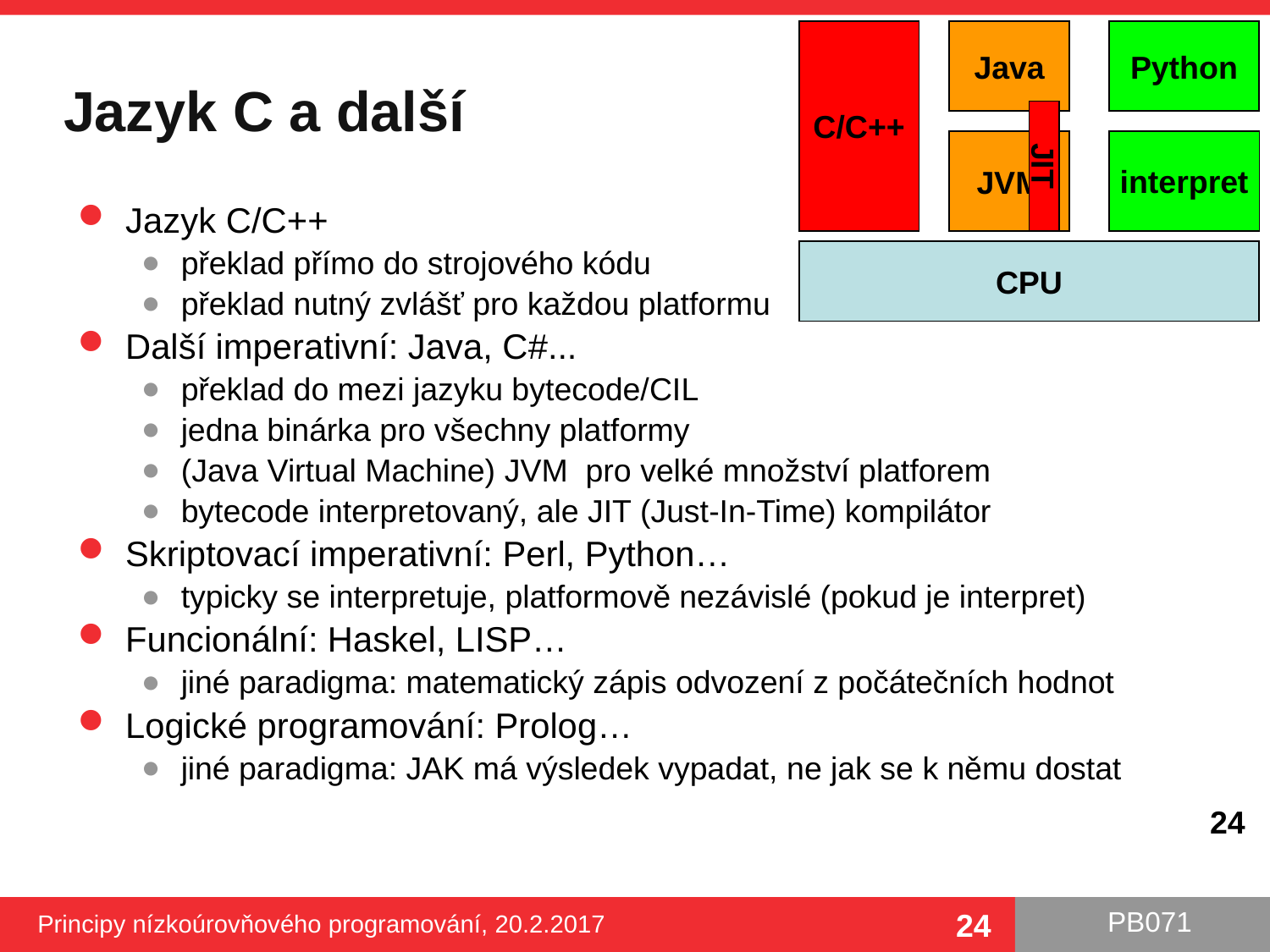

C/C++
Java
Python
# Jazyk C a další
JIT
interpret
JVM
Jazyk C/C++
překlad přímo do strojového kódu
překlad nutný zvlášť pro každou platformu
Další imperativní: Java, C#...
překlad do mezi jazyku bytecode/CIL
jedna binárka pro všechny platformy
(Java Virtual Machine) JVM  pro velké množství platforem
bytecode interpretovaný, ale JIT (Just-In-Time) kompilátor
Skriptovací imperativní: Perl, Python…
typicky se interpretuje, platformově nezávislé (pokud je interpret)
Funcionální: Haskel, LISP…
jiné paradigma: matematický zápis odvození z počátečních hodnot
Logické programování: Prolog…
jiné paradigma: JAK má výsledek vypadat, ne jak se k němu dostat
CPU
24
Principy nízkoúrovňového programování, 20.2.2017